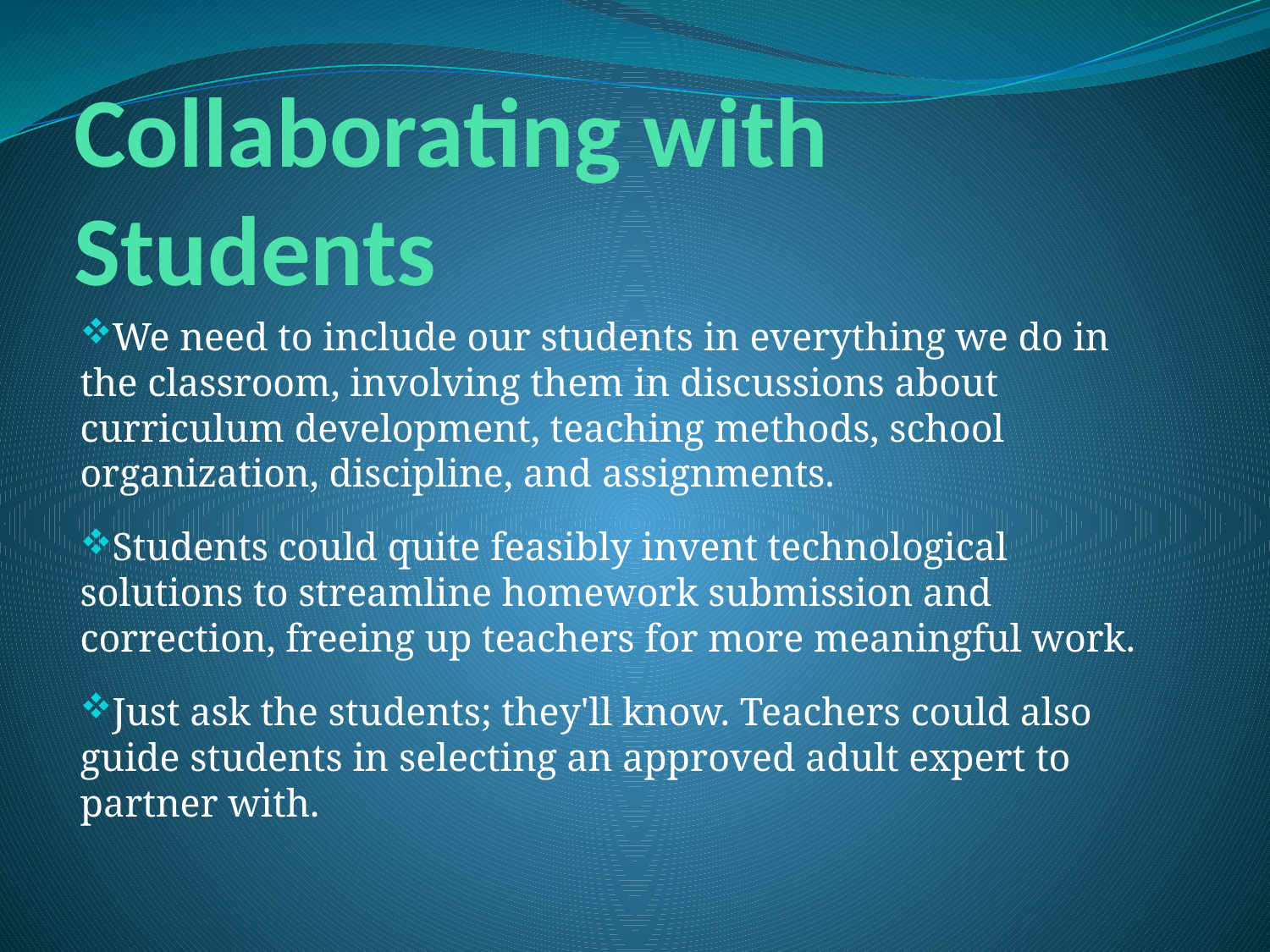

# Collaborating with Students
We need to include our students in everything we do in the classroom, involving them in discussions about curriculum development, teaching methods, school organization, discipline, and assignments.
Students could quite feasibly invent technological solutions to streamline homework submission and correction, freeing up teachers for more meaningful work.
Just ask the students; they'll know. Teachers could also guide students in selecting an approved adult expert to partner with.